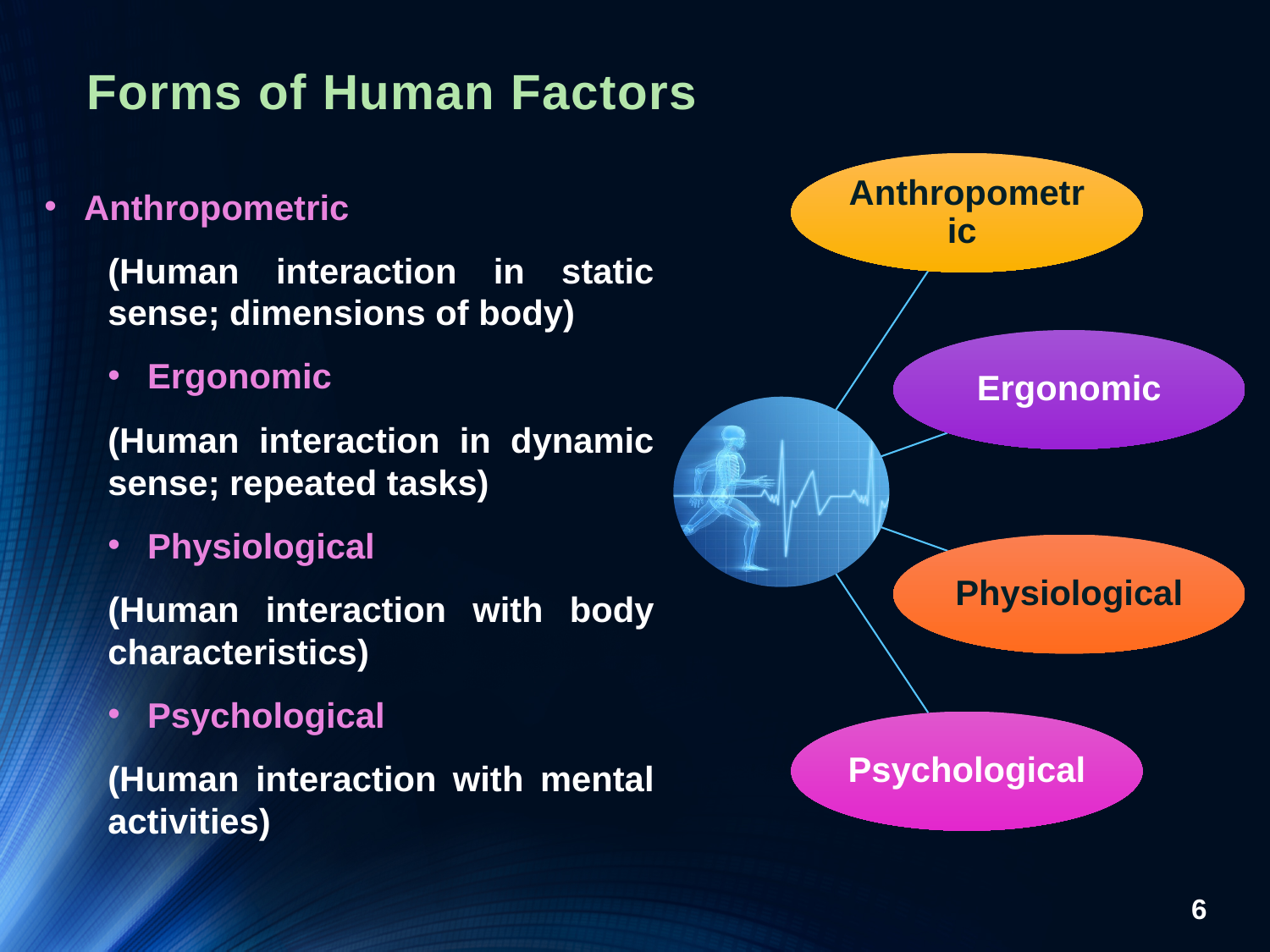

Forms of Human Factors
Anthropometric
Ergonomic
Physiological
Psychological
 Anthropometric
(Human interaction in static sense; dimensions of body)
 Ergonomic
(Human interaction in dynamic sense; repeated tasks)
 Physiological
(Human interaction with body characteristics)
 Psychological
(Human interaction with mental activities)
6